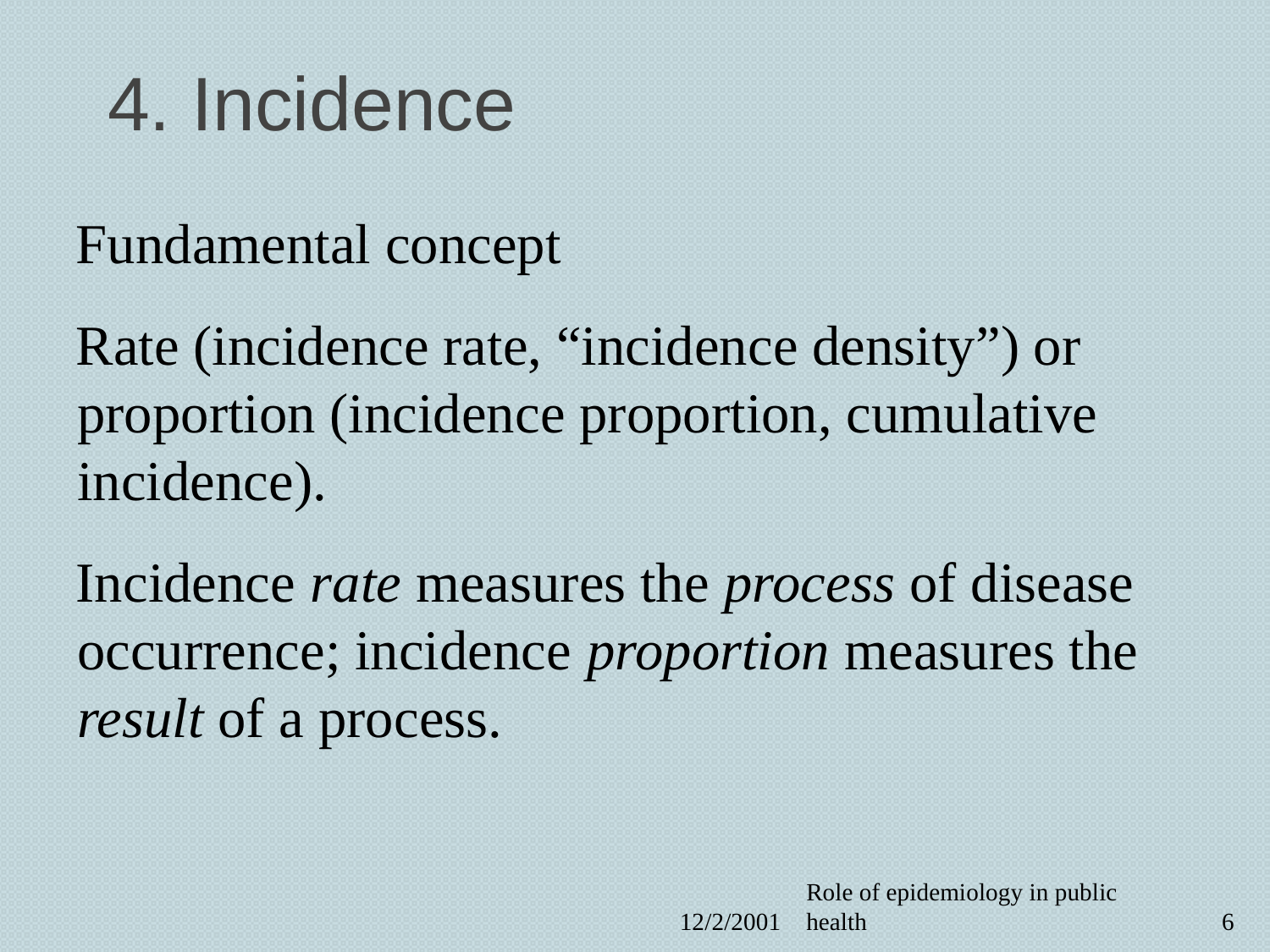

# 4. Incidence
Fundamental concept
Rate (incidence rate, “incidence density”) or proportion (incidence proportion, cumulative incidence).
Incidence rate measures the process of disease occurrence; incidence proportion measures the result of a process.
12/2/2001
Role of epidemiology in public health
6